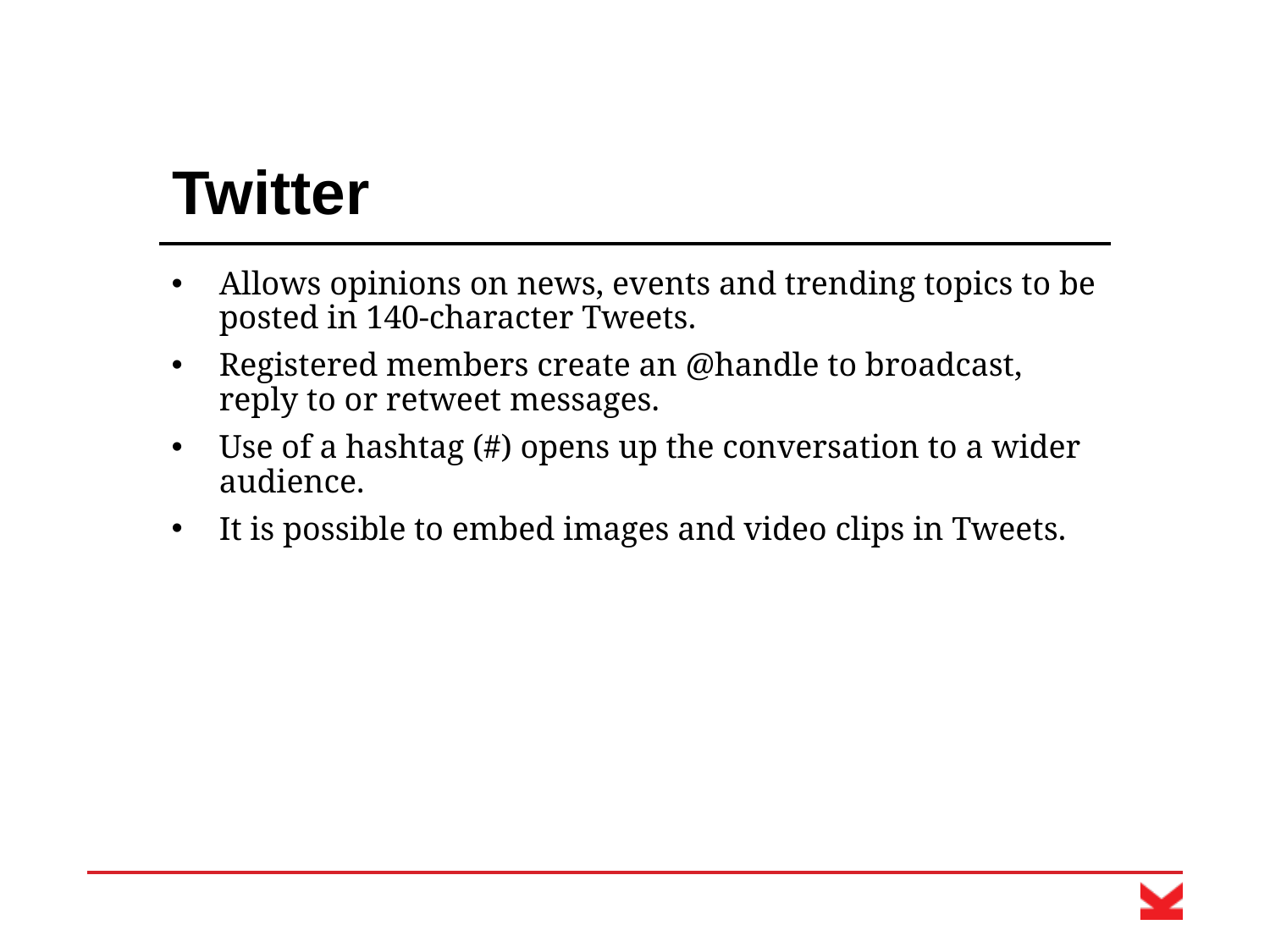

# Twitter
Allows opinions on news, events and trending topics to be posted in 140-character Tweets.
Registered members create an @handle to broadcast, reply to or retweet messages.
Use of a hashtag (#) opens up the conversation to a wider audience.
It is possible to embed images and video clips in Tweets.